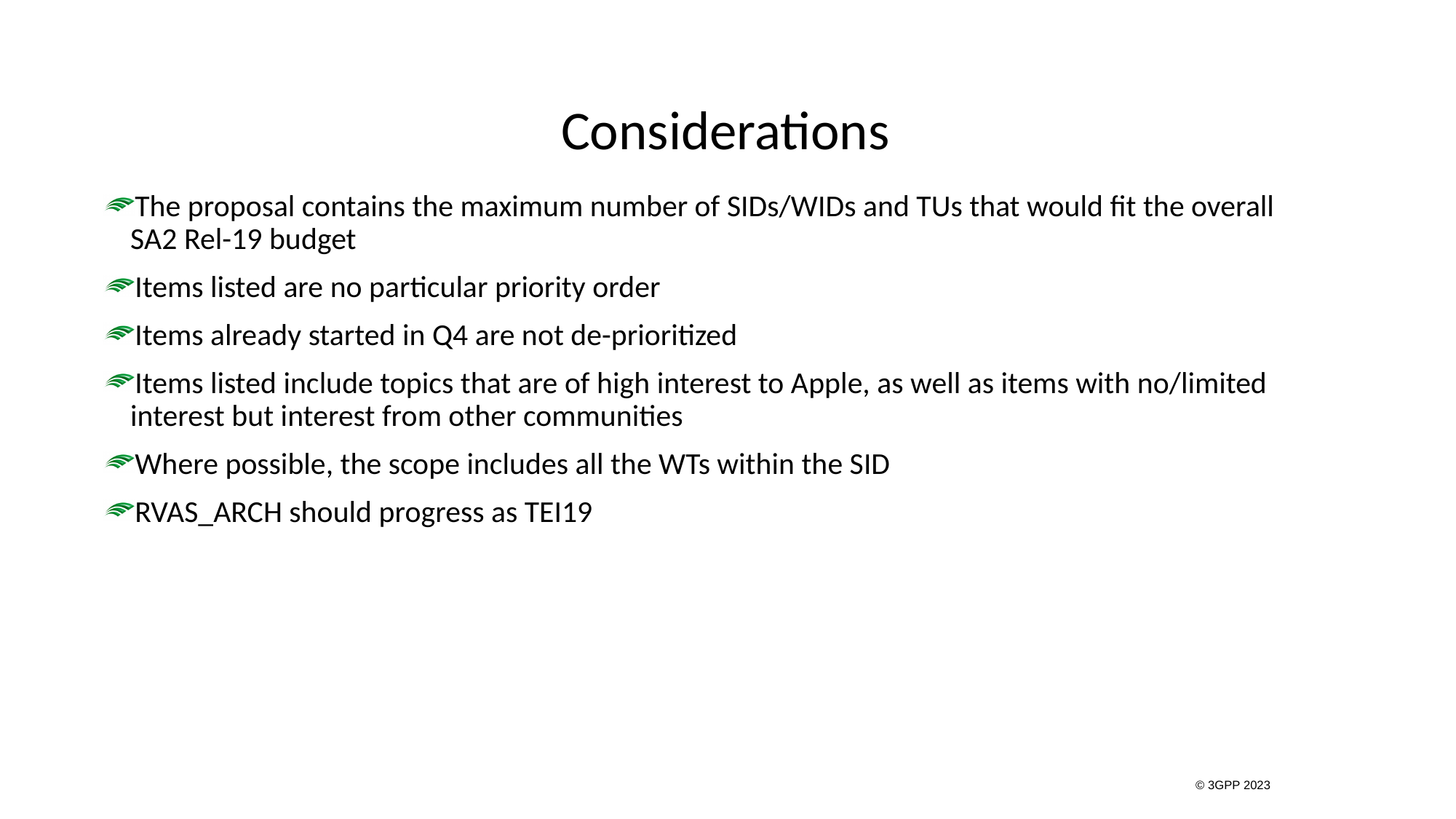

# Considerations
The proposal contains the maximum number of SIDs/WIDs and TUs that would fit the overall SA2 Rel-19 budget
Items listed are no particular priority order
Items already started in Q4 are not de-prioritized
Items listed include topics that are of high interest to Apple, as well as items with no/limited interest but interest from other communities
Where possible, the scope includes all the WTs within the SID
RVAS_ARCH should progress as TEI19